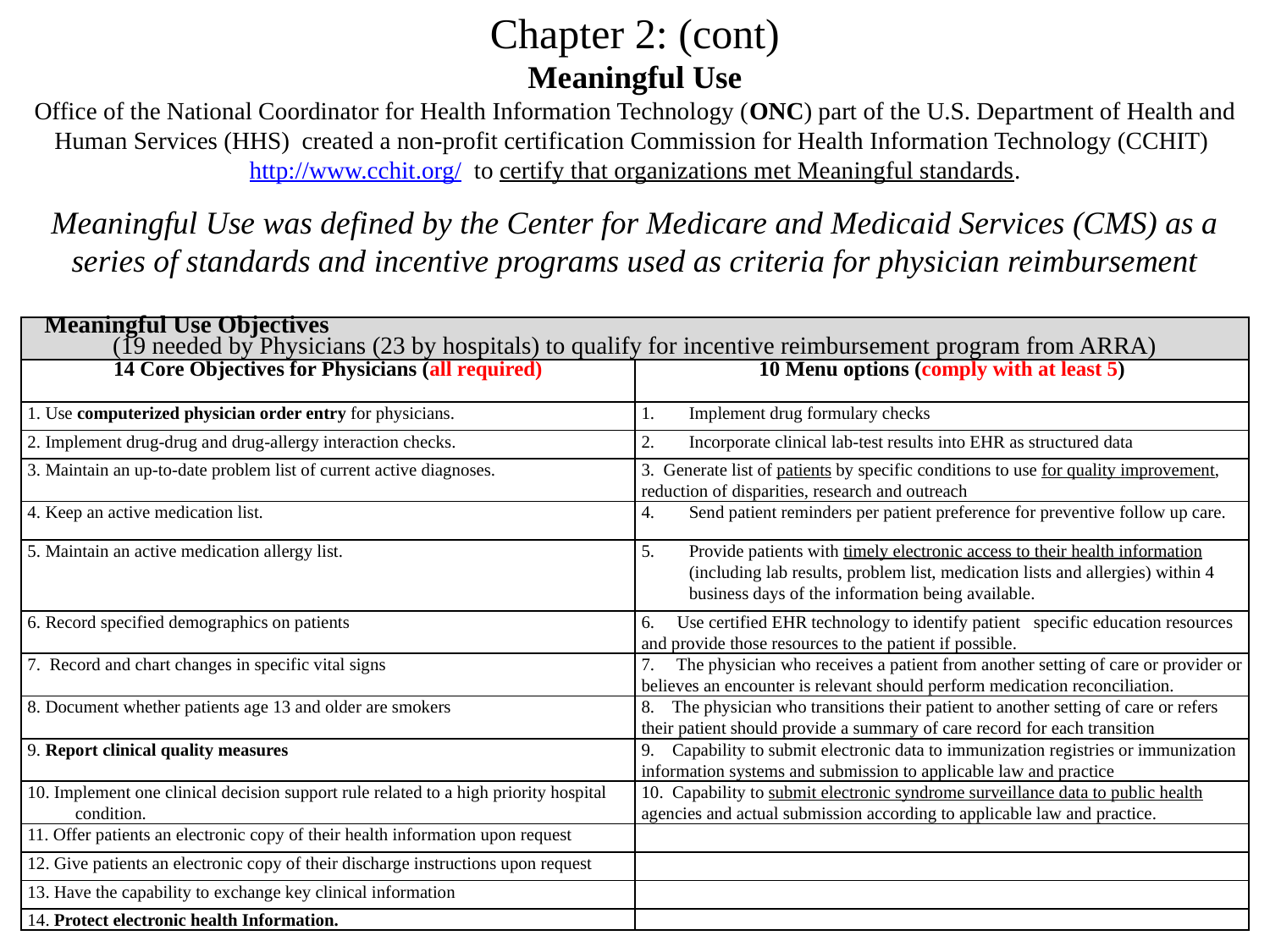

Chapter 2: (cont)
Meaningful Use
Office of the National Coordinator for Health Information Technology (ONC) part of the U.S. Department of Health and Human Services (HHS)  created a non-profit certification Commission for Health Information Technology (CCHIT) http://www.cchit.org/  to certify that organizations met Meaningful standards.
Meaningful Use was defined by the Center for Medicare and Medicaid Services (CMS) as a series of standards and incentive programs used as criteria for physician reimbursement
| Meaningful Use Objectives (19 needed by Physicians (23 by hospitals) to qualify for incentive reimbursement program from ARRA) |  |
| --- | --- |
| 14 Core Objectives for Physicians (all required) | 10 Menu options (comply with at least 5) |
| 1. Use computerized physician order entry for physicians. | Implement drug formulary checks |
| 2. Implement drug-drug and drug-allergy interaction checks. | Incorporate clinical lab-test results into EHR as structured data |
| 3. Maintain an up-to-date problem list of current active diagnoses. | 3. Generate list of patients by specific conditions to use for quality improvement, reduction of disparities, research and outreach |
| 4. Keep an active medication list. | Send patient reminders per patient preference for preventive follow up care. |
| 5. Maintain an active medication allergy list. | Provide patients with timely electronic access to their health information (including lab results, problem list, medication lists and allergies) within 4 business days of the information being available. |
| 6. Record specified demographics on patients | 6. Use certified EHR technology to identify patient specific education resources and provide those resources to the patient if possible. |
| 7. Record and chart changes in specific vital signs | 7. The physician who receives a patient from another setting of care or provider or believes an encounter is relevant should perform medication reconciliation. |
| 8. Document whether patients age 13 and older are smokers | 8. The physician who transitions their patient to another setting of care or refers their patient should provide a summary of care record for each transition |
| 9. Report clinical quality measures | 9. Capability to submit electronic data to immunization registries or immunization information systems and submission to applicable law and practice |
| 10. Implement one clinical decision support rule related to a high priority hospital condition. | 10. Capability to submit electronic syndrome surveillance data to public health agencies and actual submission according to applicable law and practice. |
| 11. Offer patients an electronic copy of their health information upon request |  |
| 12. Give patients an electronic copy of their discharge instructions upon request |  |
| 13. Have the capability to exchange key clinical information |  |
| 14. Protect electronic health Information. |  |